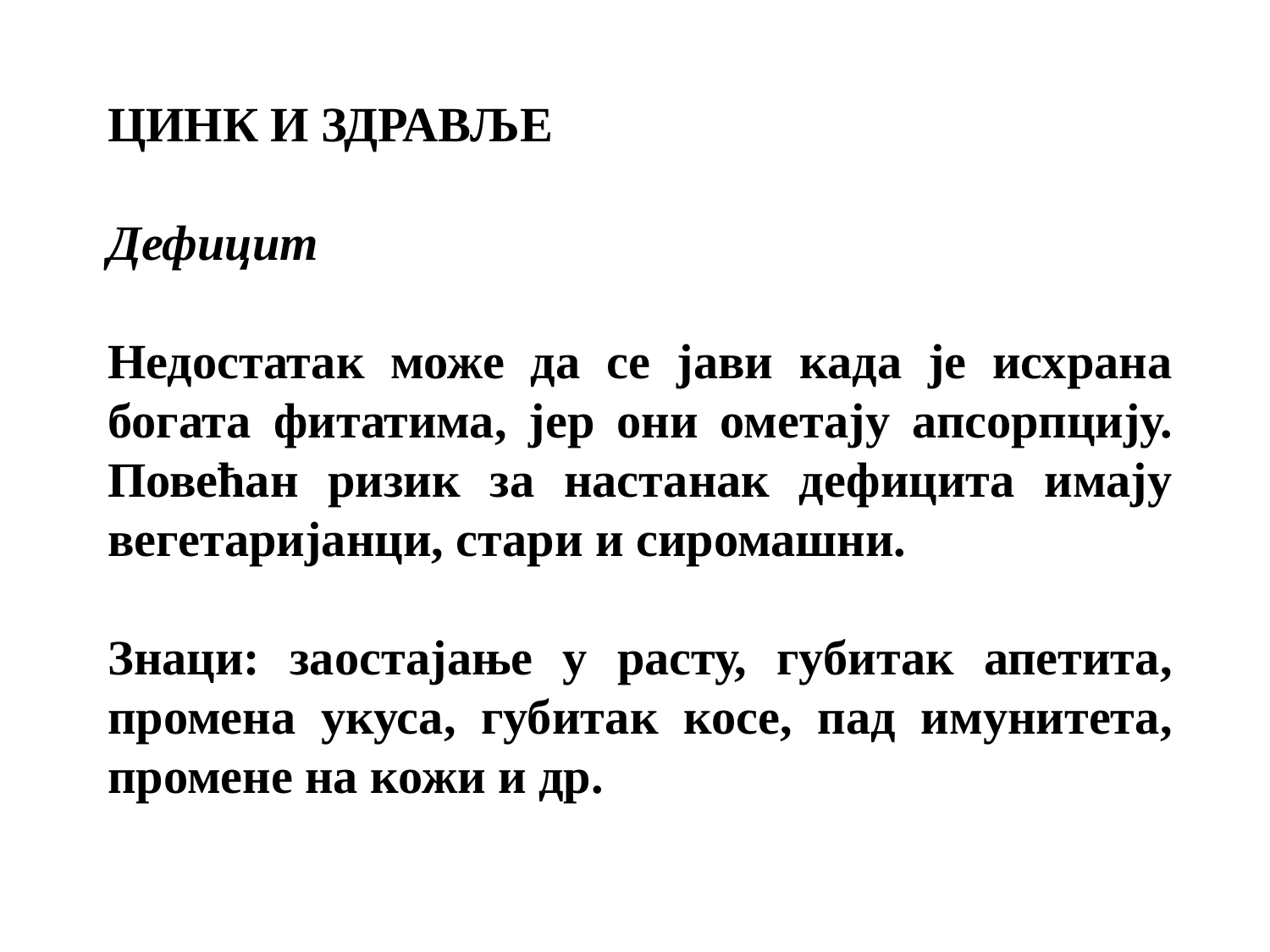

ЦИНК И ЗДРАВЉЕ

Дефицит

Недостатак може да се јави када је исхрана богата фитатима, јер они ометају апсорпцију. Повећан ризик за настанак дефицита имају вегетаријанци, стари и сиромашни.

Знаци: заостајање у расту, губитак апетита, промена укуса, губитак косе, пад имунитета, промене на кожи и др.